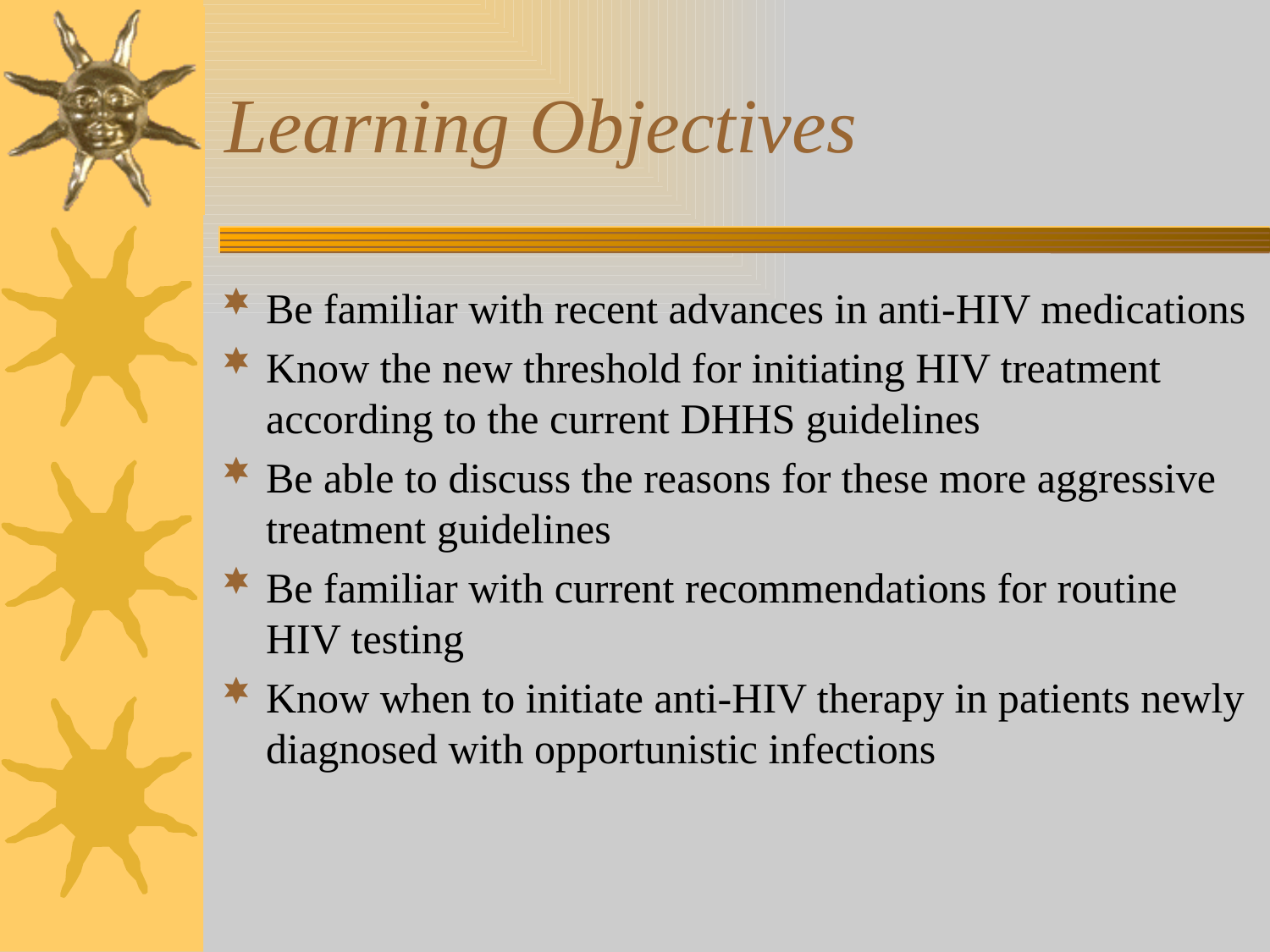

# Learning Objectives
Be familiar with recent advances in anti-HIV medications
Know the new threshold for initiating HIV treatment according to the current DHHS guidelines
Be able to discuss the reasons for these more aggressive treatment guidelines
Be familiar with current recommendations for routine HIV testing
Know when to initiate anti-HIV therapy in patients newly diagnosed with opportunistic infections